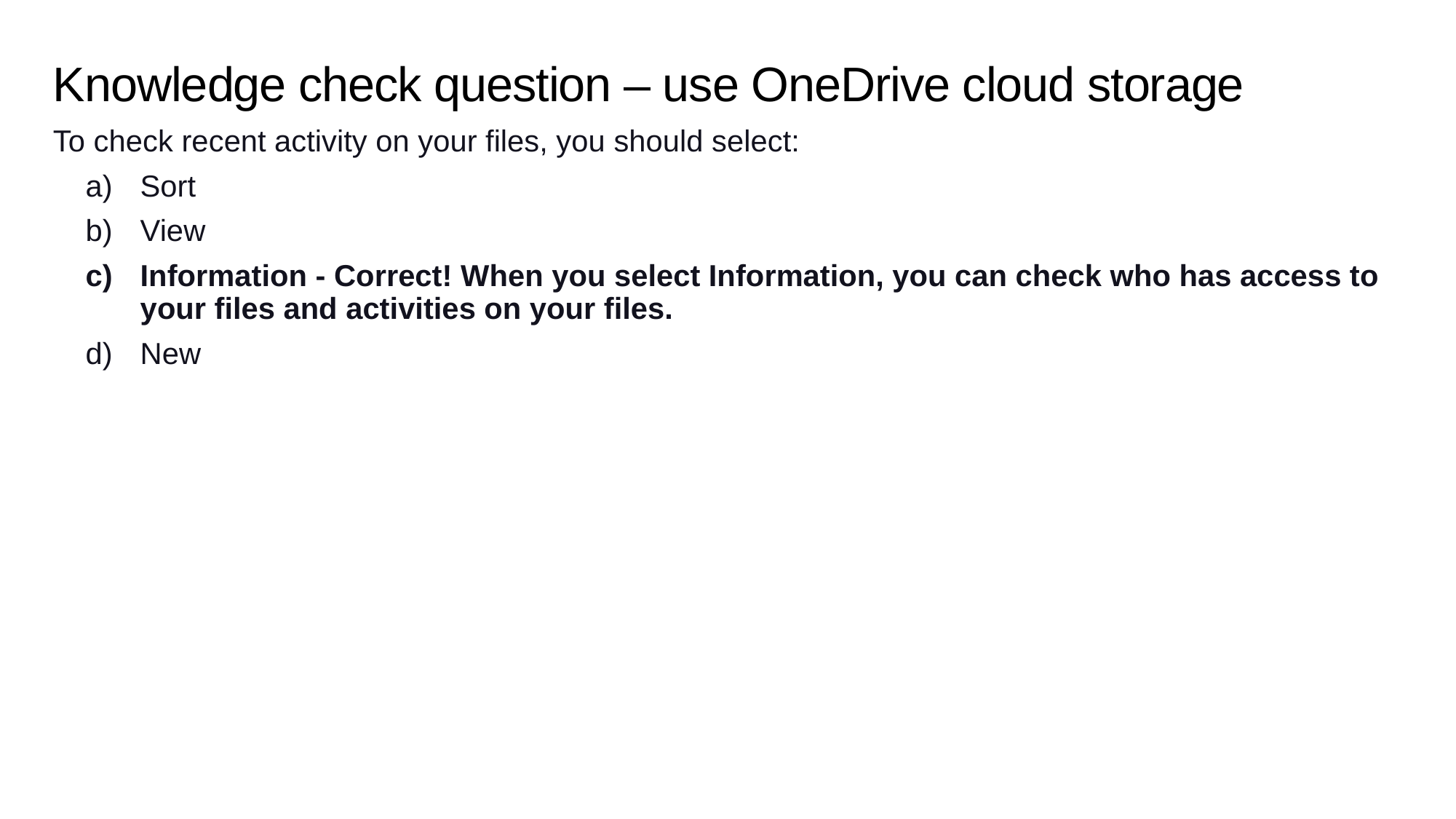

# Knowledge check question – use OneDrive cloud storage
To check recent activity on your files, you should select:
Sort
View
Information - Correct! When you select Information, you can check who has access to your files and activities on your files.
New